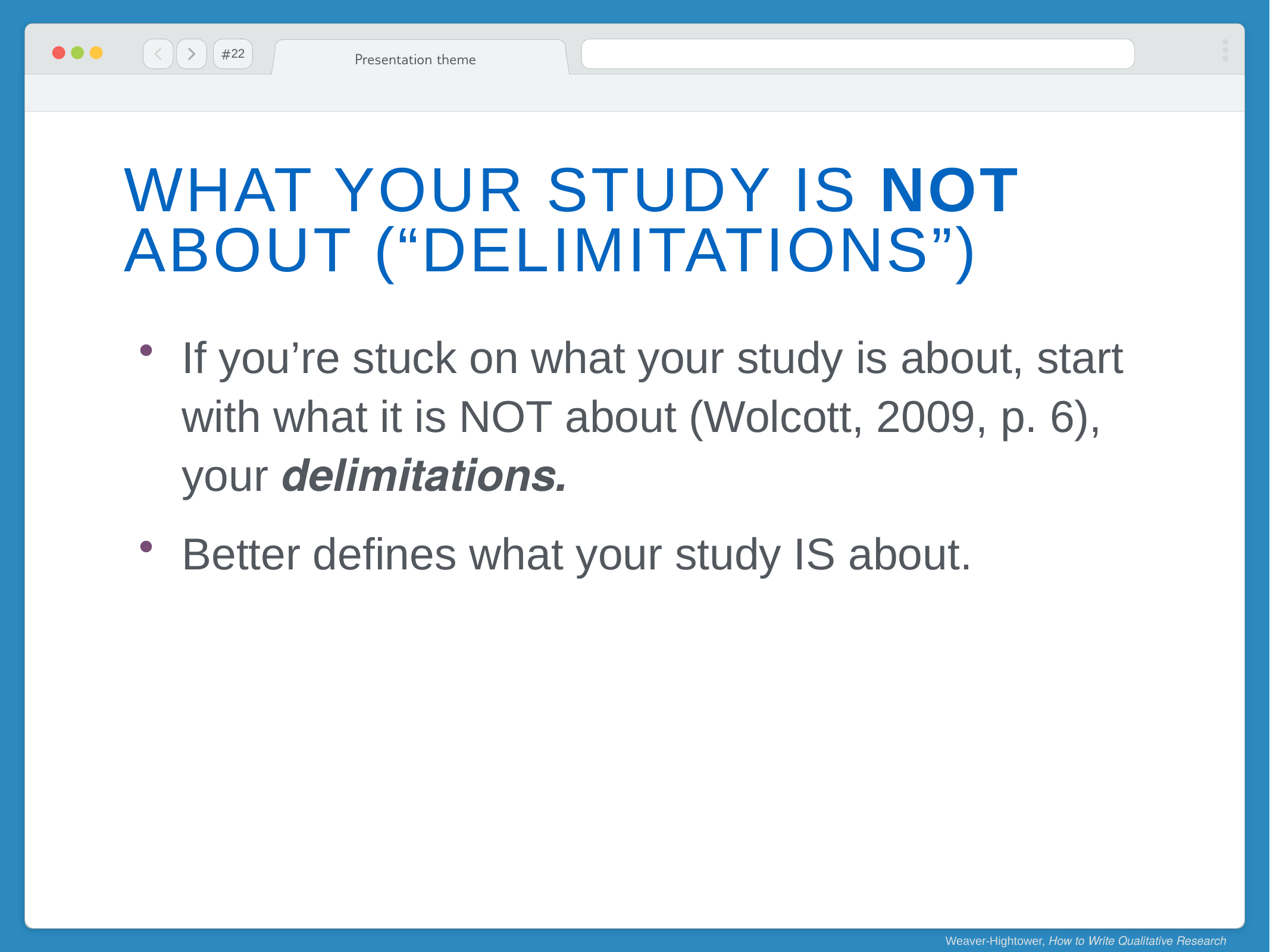

#
Presentation theme
22
# What Your Study is Not About (“Delimitations”)
If you’re stuck on what your study is about, start with what it is NOT about (Wolcott, 2009, p. 6), your delimitations.
Better defines what your study IS about.